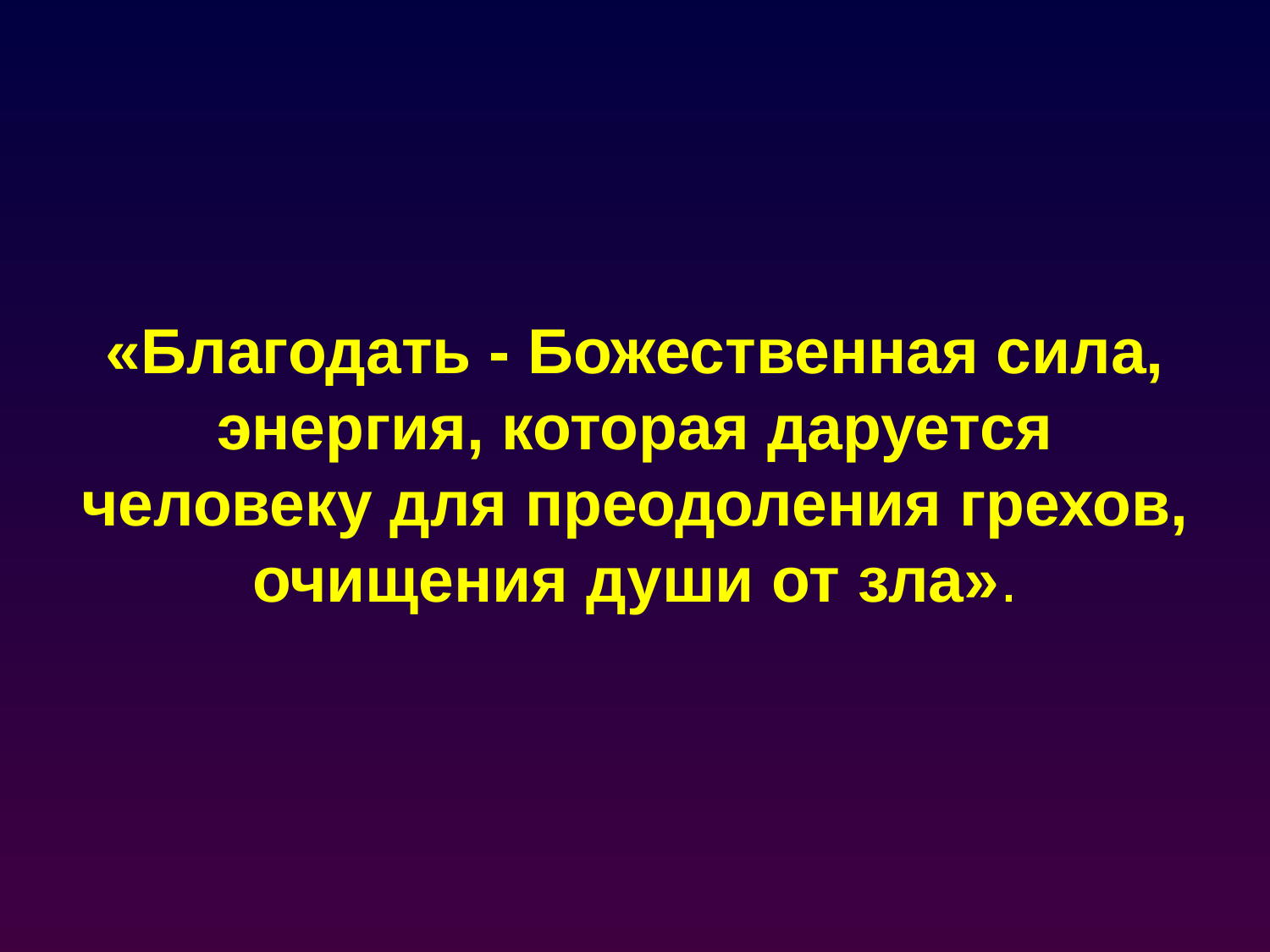

# «Благодать - Божественная сила, энергия, которая даруется человеку для преодоления грехов, очищения души от зла».